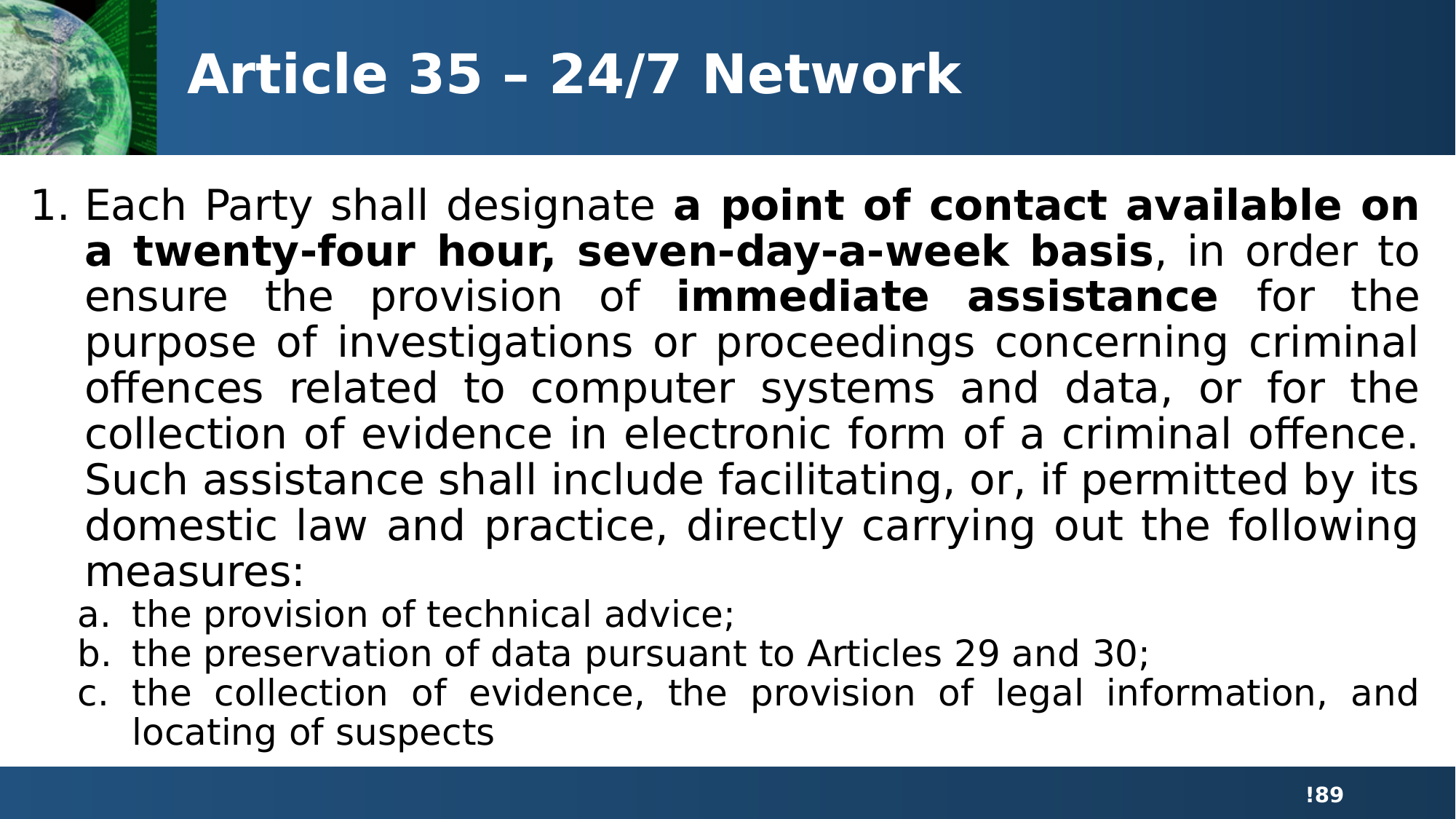

# Article 35 – 24/7 Network
Each Party shall designate a point of contact available on a twenty-four hour, seven-day-a-week basis, in order to ensure the provision of immediate assistance for the purpose of investigations or proceedings concerning criminal offences related to computer systems and data, or for the collection of evidence in electronic form of a criminal offence. Such assistance shall include facilitating, or, if permitted by its domestic law and practice, directly carrying out the following measures:
the provision of technical advice;
the preservation of data pursuant to Articles 29 and 30;
the collection of evidence, the provision of legal information, and locating of suspects
!89